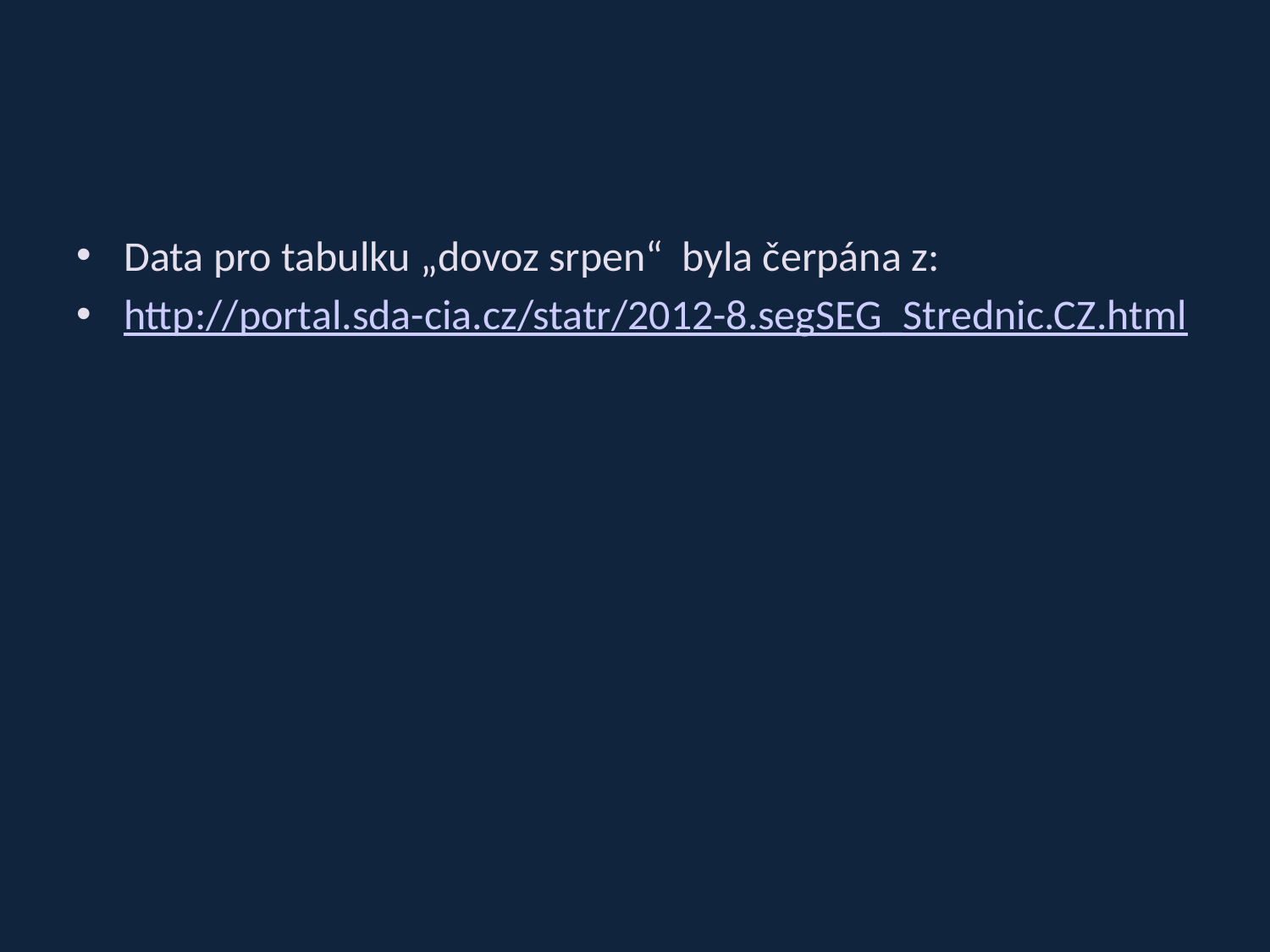

Data pro tabulku „dovoz srpen“  byla čerpána z:
http://portal.sda-cia.cz/statr/2012-8.segSEG_Strednic.CZ.html